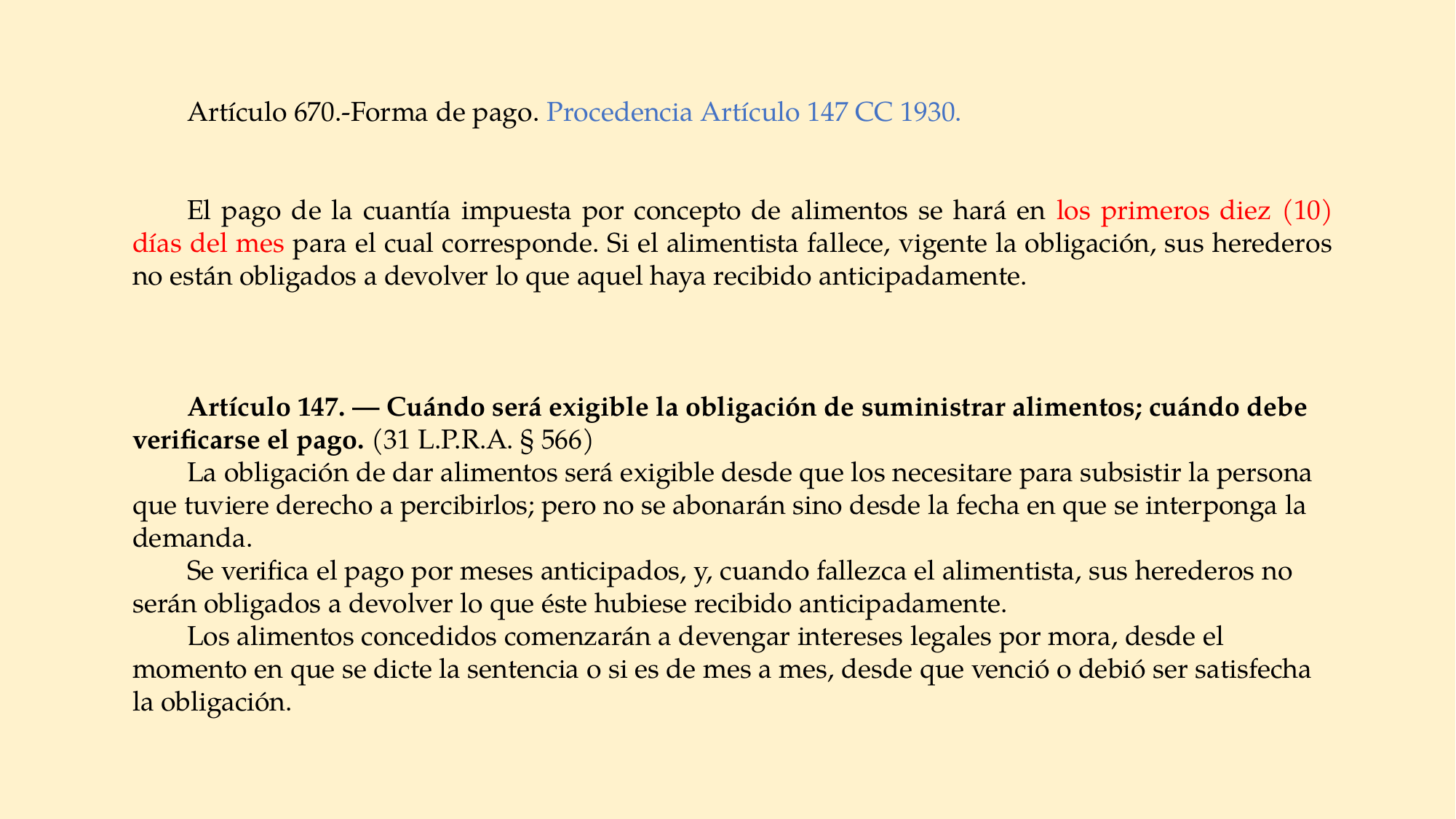

Artículo 670.-Forma de pago. Procedencia Artículo 147 CC 1930.

El pago de la cuantía impuesta por concepto de alimentos se hará en los primeros diez (10) días del mes para el cual corresponde. Si el alimentista fallece, vigente la obligación, sus herederos no están obligados a devolver lo que aquel haya recibido anticipadamente.

Artículo 147. — Cuándo será exigible la obligación de suministrar alimentos; cuándo debe verificarse el pago. (31 L.P.R.A. § 566)
La obligación de dar alimentos será exigible desde que los necesitare para subsistir la persona que tuviere derecho a percibirlos; pero no se abonarán sino desde la fecha en que se interponga la demanda.
Se verifica el pago por meses anticipados, y, cuando fallezca el alimentista, sus herederos no serán obligados a devolver lo que éste hubiese recibido anticipadamente.
Los alimentos concedidos comenzarán a devengar intereses legales por mora, desde el momento en que se dicte la sentencia o si es de mes a mes, desde que venció o debió ser satisfecha la obligación.